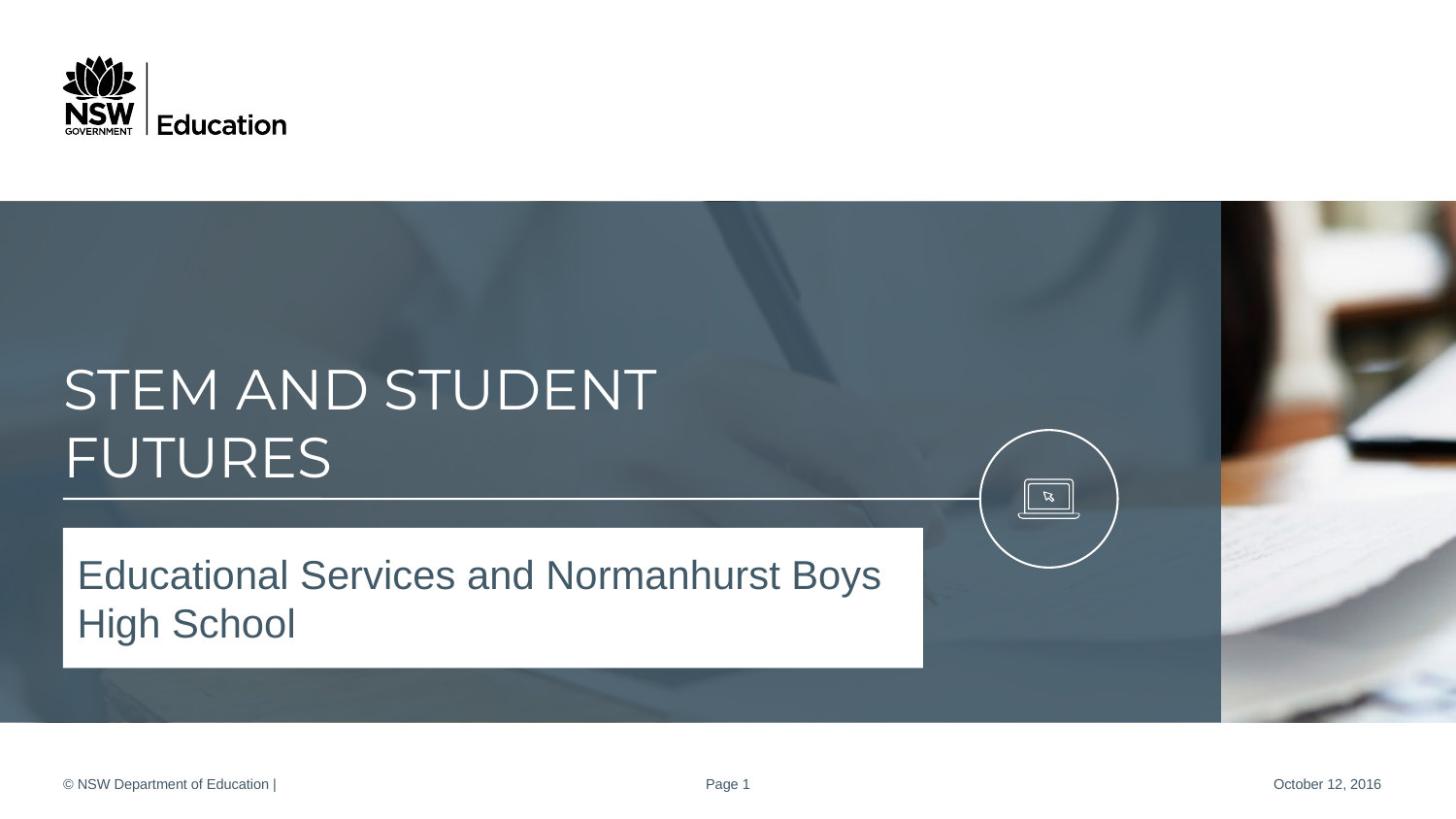

# STEM and Student Futures
Educational Services and Normanhurst Boys High School
© NSW Department of Education |
Page 1
October 12, 2016